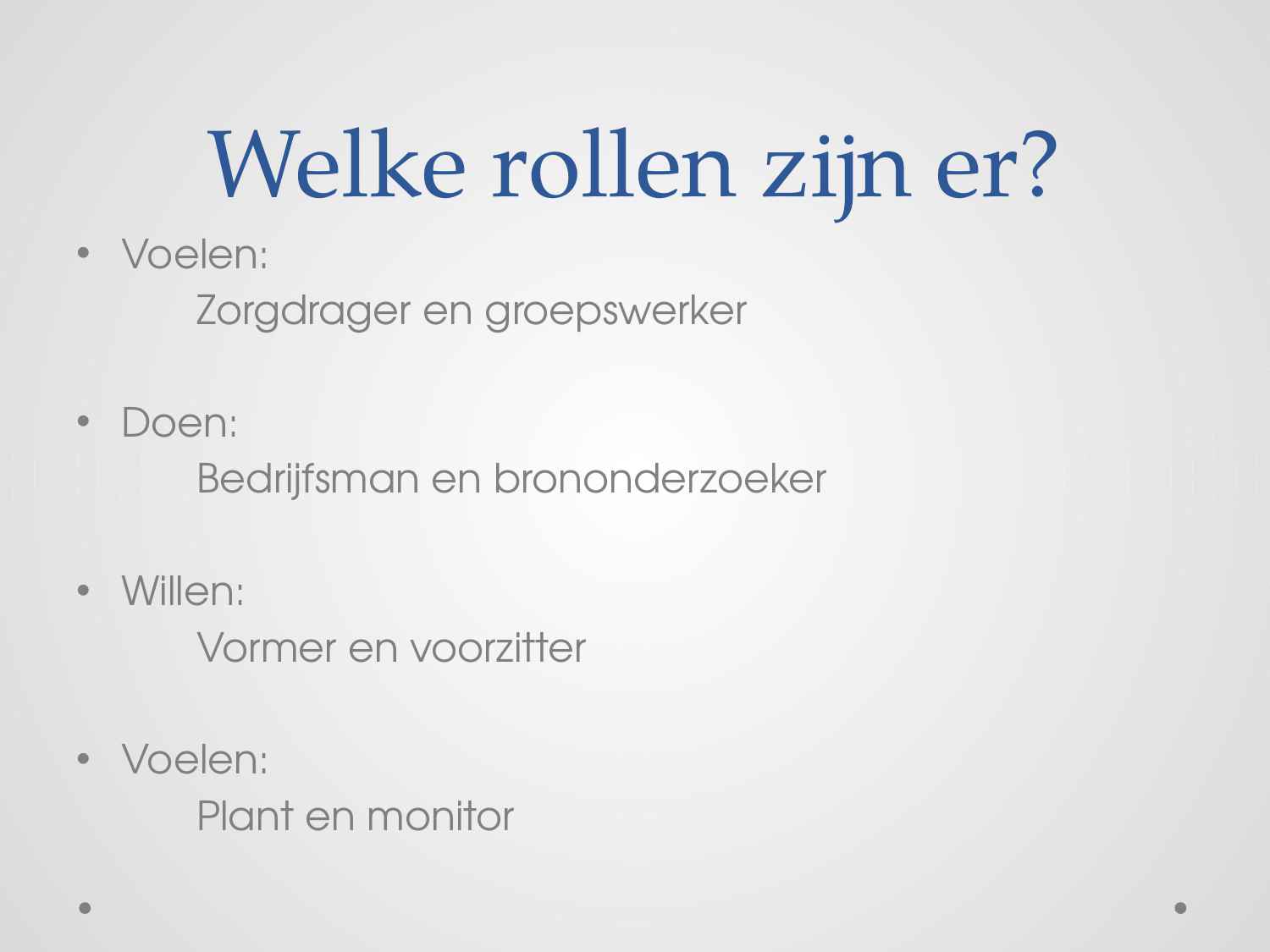

# Welke rollen zijn er?
Voelen:
	Zorgdrager en groepswerker

Doen:
	Bedrijfsman en brononderzoeker

Willen:
	Vormer en voorzitter

Voelen:
	Plant en monitor